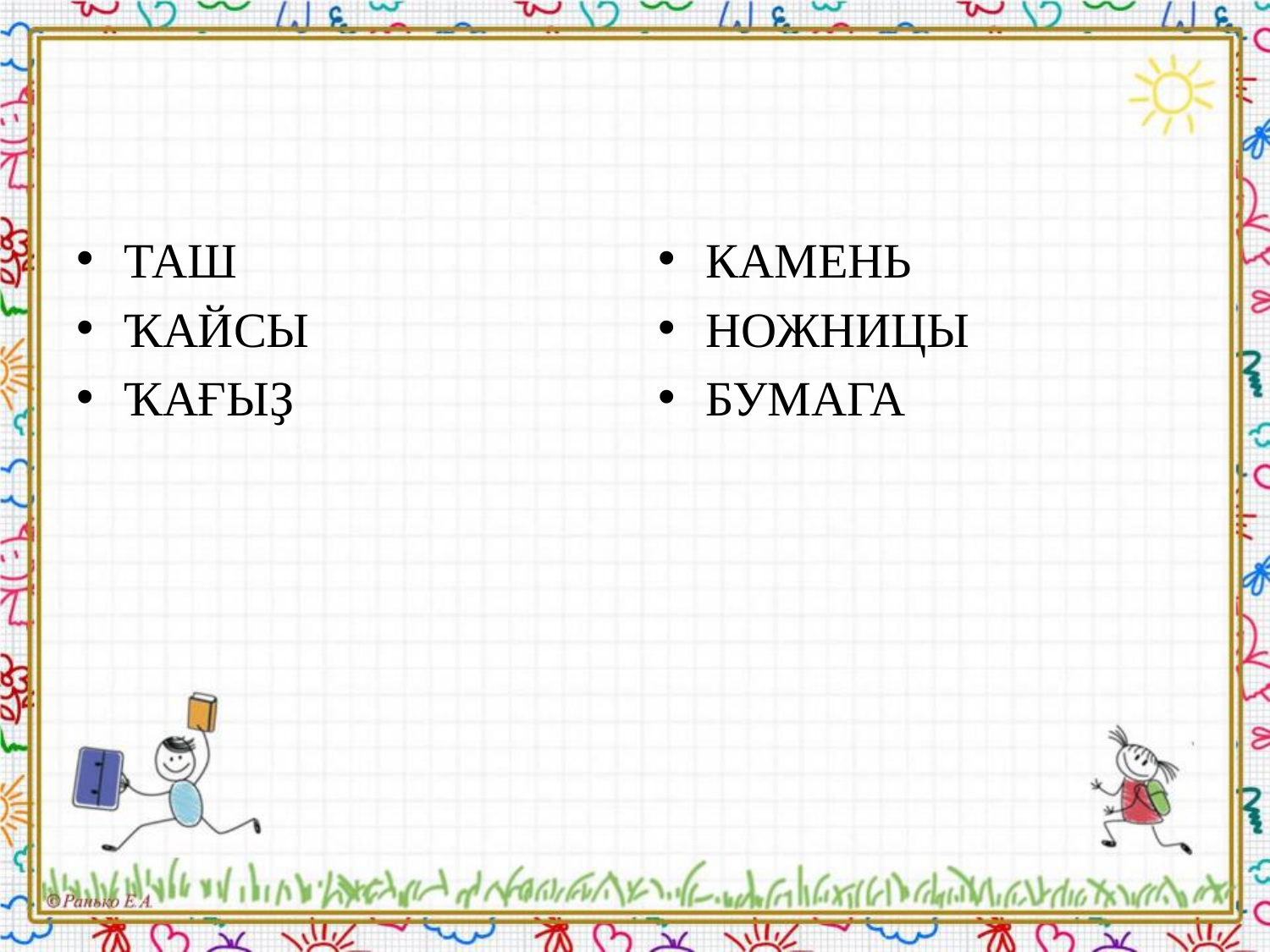

#
ТАШ
ҠАЙСЫ
ҠАҒЫҘ
КАМЕНЬ
НОЖНИЦЫ
БУМАГА